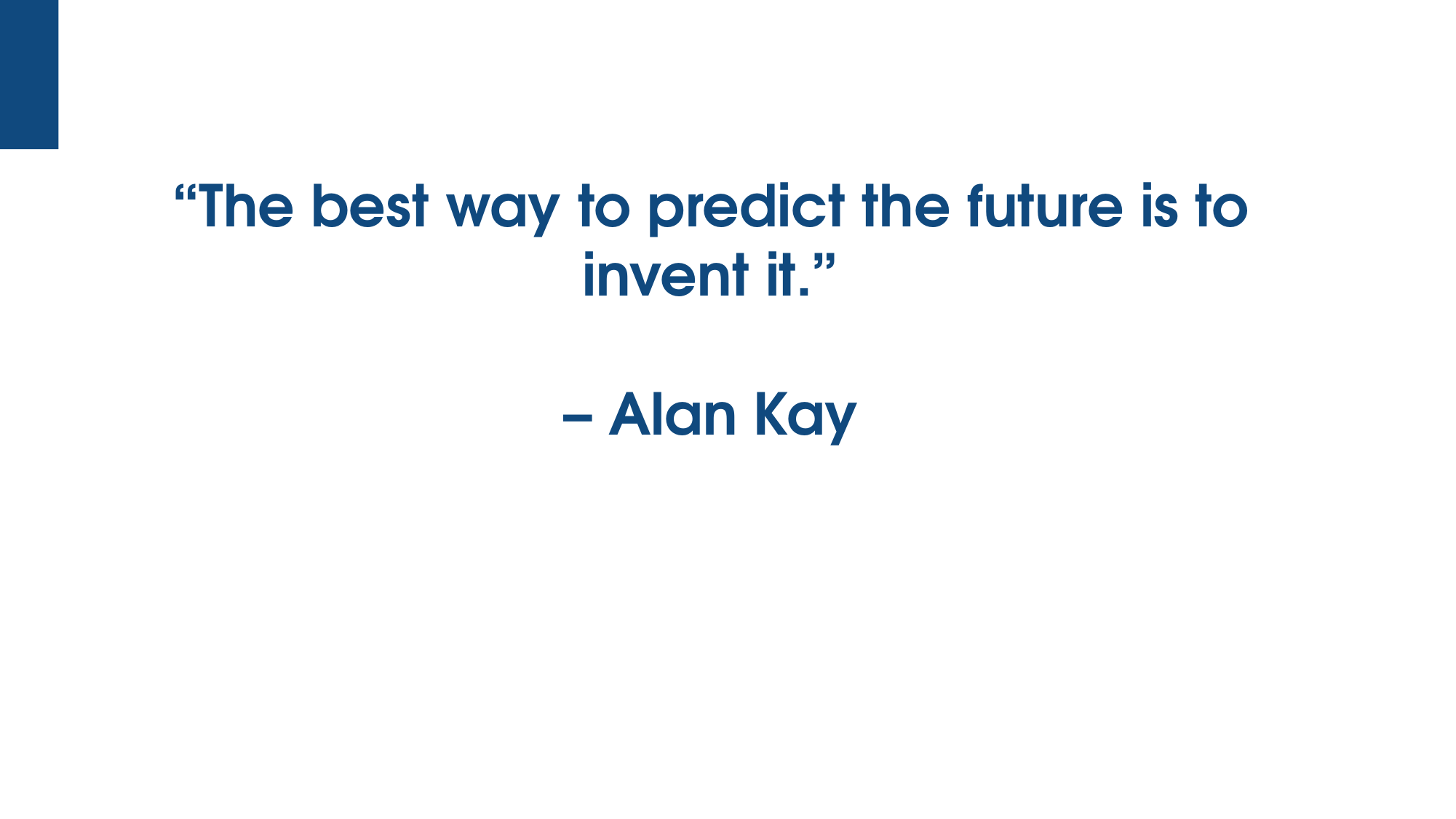

# “The best way to predict the future is to invent it.”

– Alan Kay